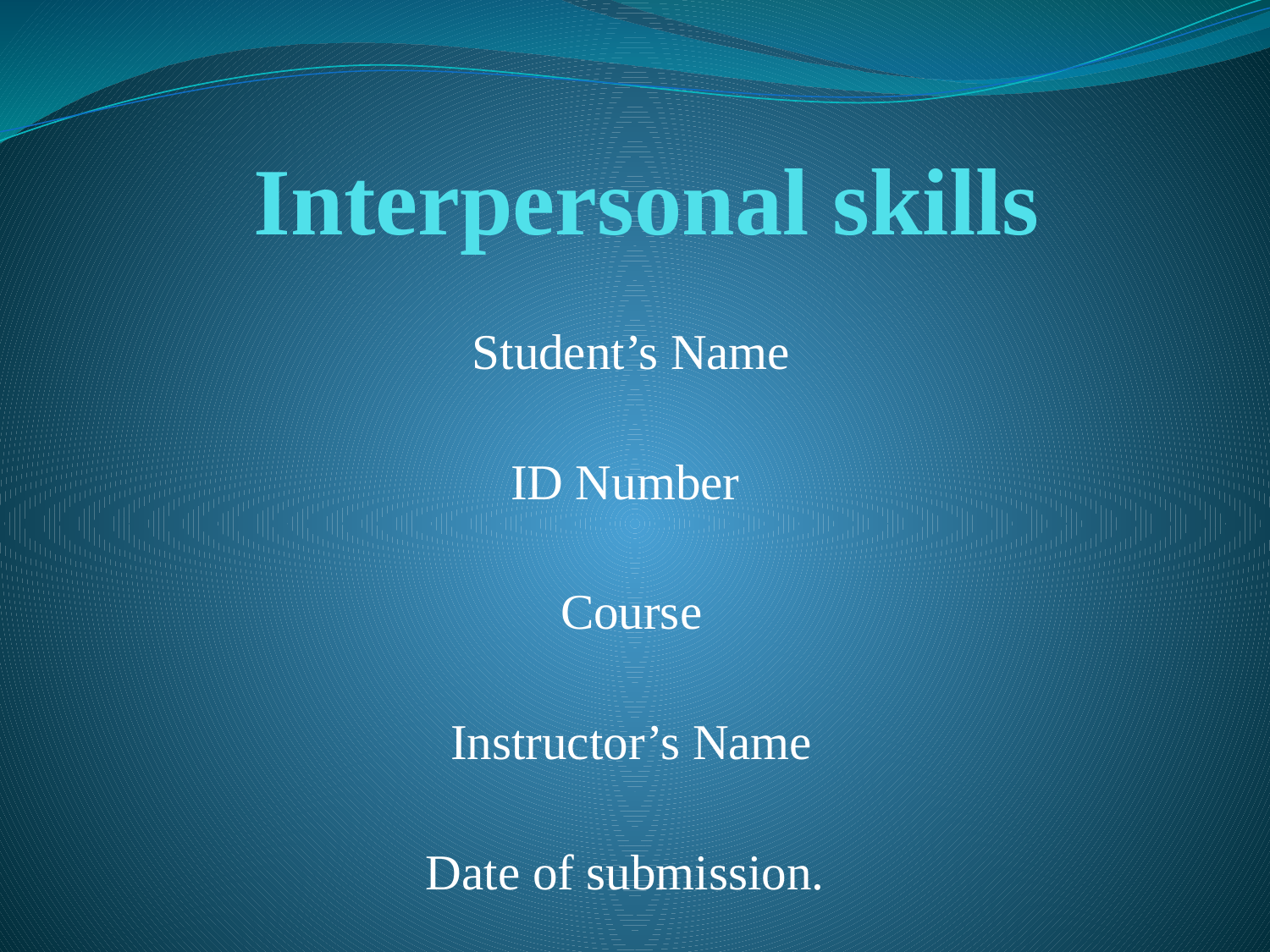

# Interpersonal skills
Student’s Name
ID Number
Course
Instructor’s Name
Date of submission.